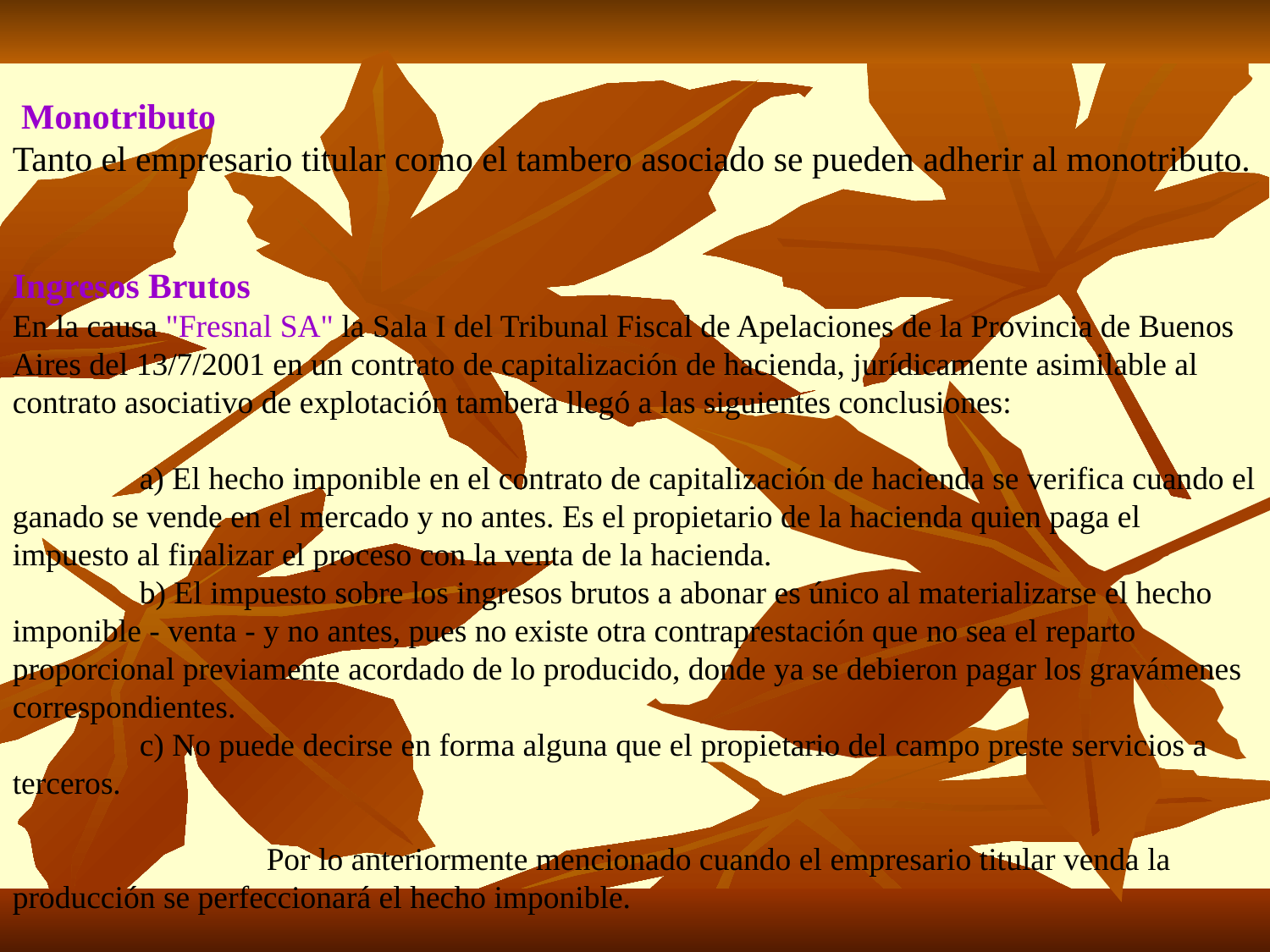

#

 Monotributo
Tanto el empresario titular como el tambero asociado se pueden adherir al monotributo.
Ingresos Brutos
En la causa "Fresnal SA" la Sala I del Tribunal Fiscal de Apelaciones de la Provincia de Buenos Aires del 13/7/2001 en un contrato de capitalización de hacienda, jurídicamente asimilable al contrato asociativo de explotación tambera llegó a las siguientes conclusiones:
	a) El hecho imponible en el contrato de capitalización de hacienda se verifica cuando el ganado se vende en el mercado y no antes. Es el propietario de la hacienda quien paga el impuesto al finalizar el proceso con la venta de la hacienda.
	b) El impuesto sobre los ingresos brutos a abonar es único al materializarse el hecho imponible - venta - y no antes, pues no existe otra contraprestación que no sea el reparto proporcional previamente acordado de lo producido, donde ya se debieron pagar los gravámenes correspondientes.
	c) No puede decirse en forma alguna que el propietario del campo preste servicios a terceros.
		Por lo anteriormente mencionado cuando el empresario titular venda la producción se perfeccionará el hecho imponible.